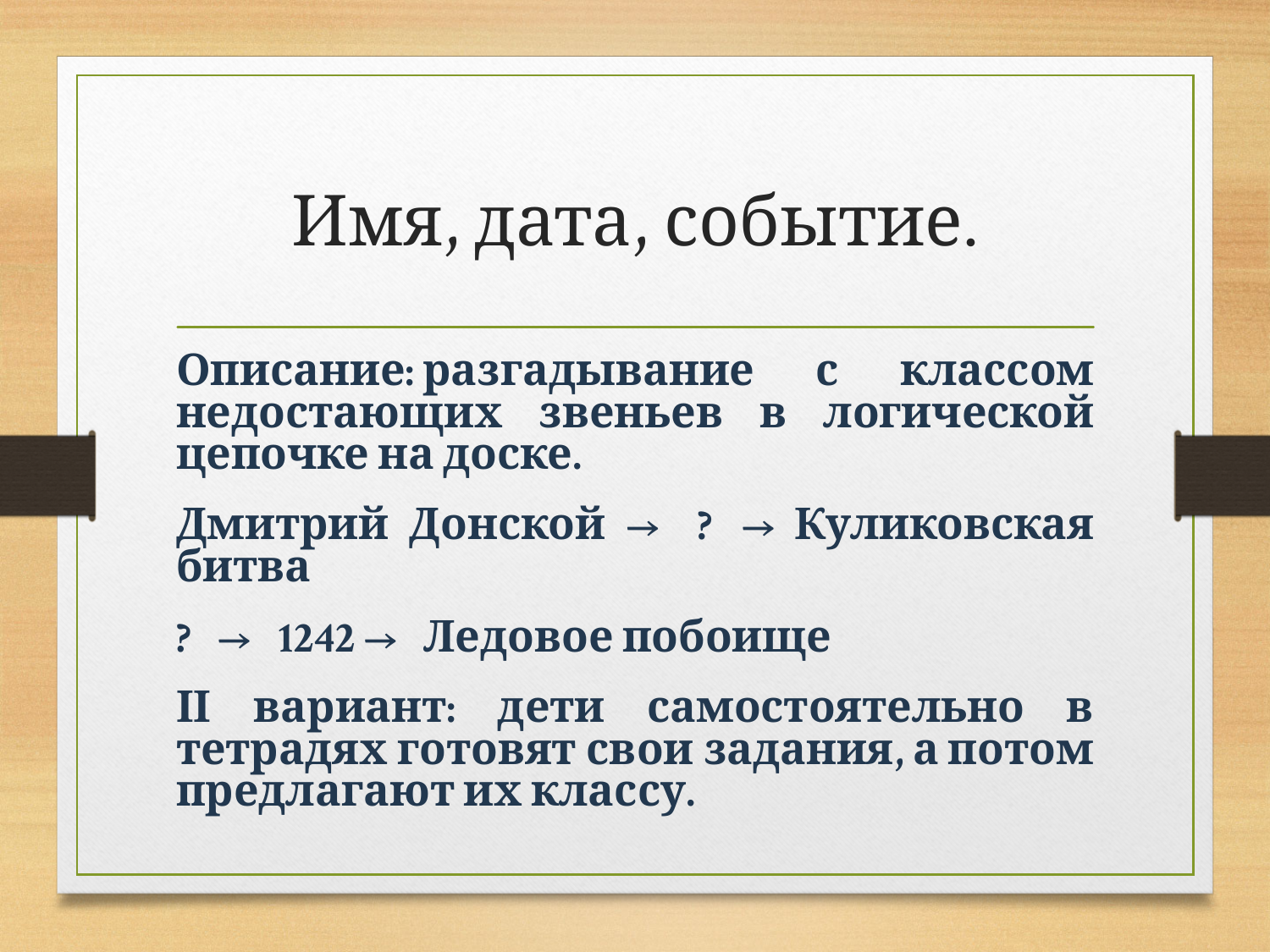

# Имя, дата, событие.
Описание: разгадывание с классом недостающих звеньев в логической цепочке на доске.
Дмитрий Донской →   ?  → Куликовская битва
?   →   1242 →   Ледовое побоище
ΙΙ вариант: дети самостоятельно в тетрадях готовят свои задания, а потом предлагают их классу.